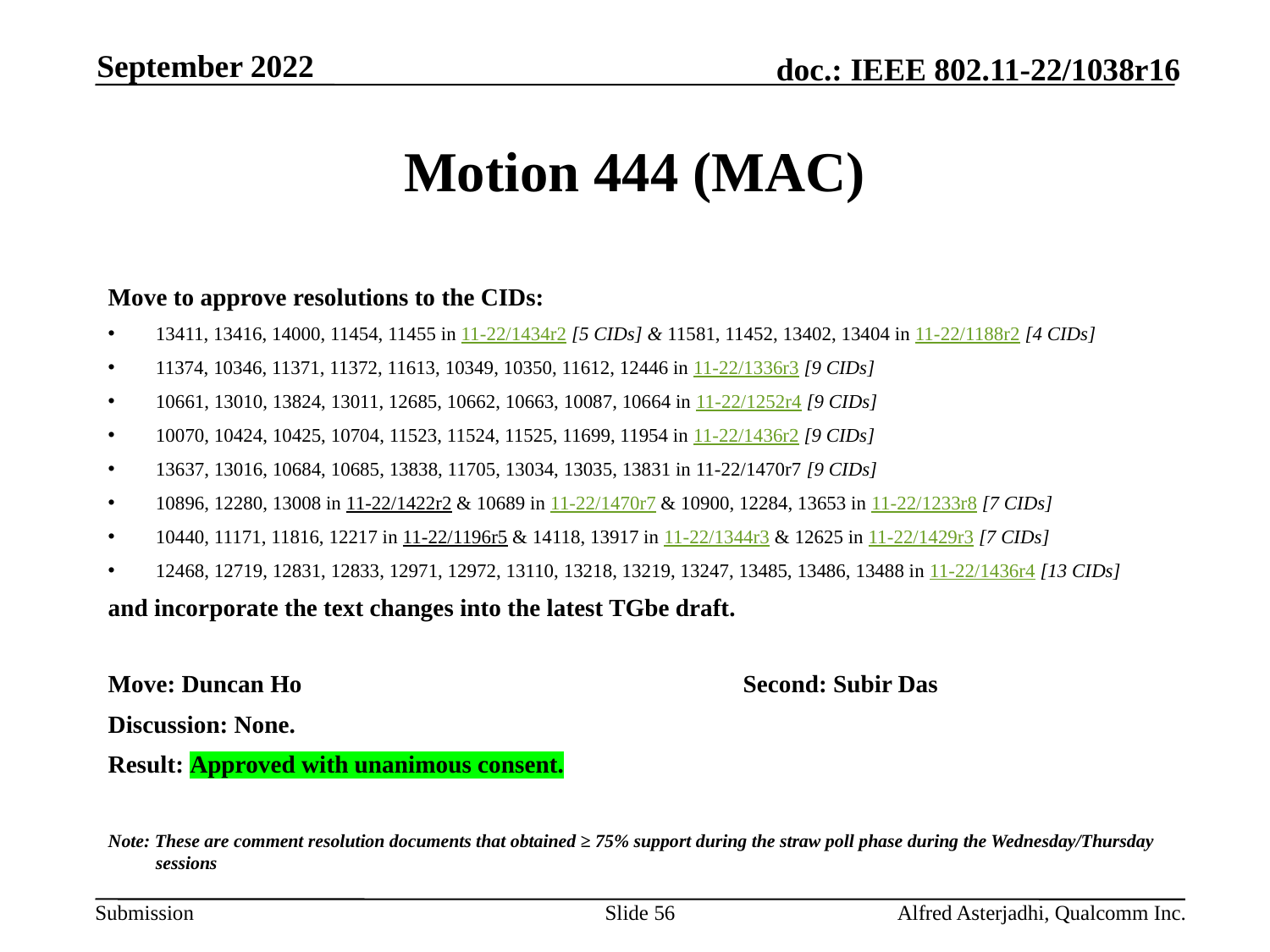

September 2022
# Motion 444 (MAC)
Move to approve resolutions to the CIDs:
13411, 13416, 14000, 11454, 11455 in 11-22/1434r2 [5 CIDs] & 11581, 11452, 13402, 13404 in 11-22/1188r2 [4 CIDs]
11374, 10346, 11371, 11372, 11613, 10349, 10350, 11612, 12446 in 11-22/1336r3 [9 CIDs]
10661, 13010, 13824, 13011, 12685, 10662, 10663, 10087, 10664 in 11-22/1252r4 [9 CIDs]
10070, 10424, 10425, 10704, 11523, 11524, 11525, 11699, 11954 in 11-22/1436r2 [9 CIDs]
13637, 13016, 10684, 10685, 13838, 11705, 13034, 13035, 13831 in 11-22/1470r7 [9 CIDs]
10896, 12280, 13008 in 11-22/1422r2 & 10689 in 11-22/1470r7 & 10900, 12284, 13653 in 11-22/1233r8 [7 CIDs]
10440, 11171, 11816, 12217 in 11-22/1196r5 & 14118, 13917 in 11-22/1344r3 & 12625 in 11-22/1429r3 [7 CIDs]
12468, 12719, 12831, 12833, 12971, 12972, 13110, 13218, 13219, 13247, 13485, 13486, 13488 in 11-22/1436r4 [13 CIDs]
and incorporate the text changes into the latest TGbe draft.

Move: Duncan Ho				Second: Subir Das
Discussion: None.
Result: Approved with unanimous consent.

Note: These are comment resolution documents that obtained ≥ 75% support during the straw poll phase during the Wednesday/Thursday sessions

Slide 56
Alfred Asterjadhi, Qualcomm Inc.